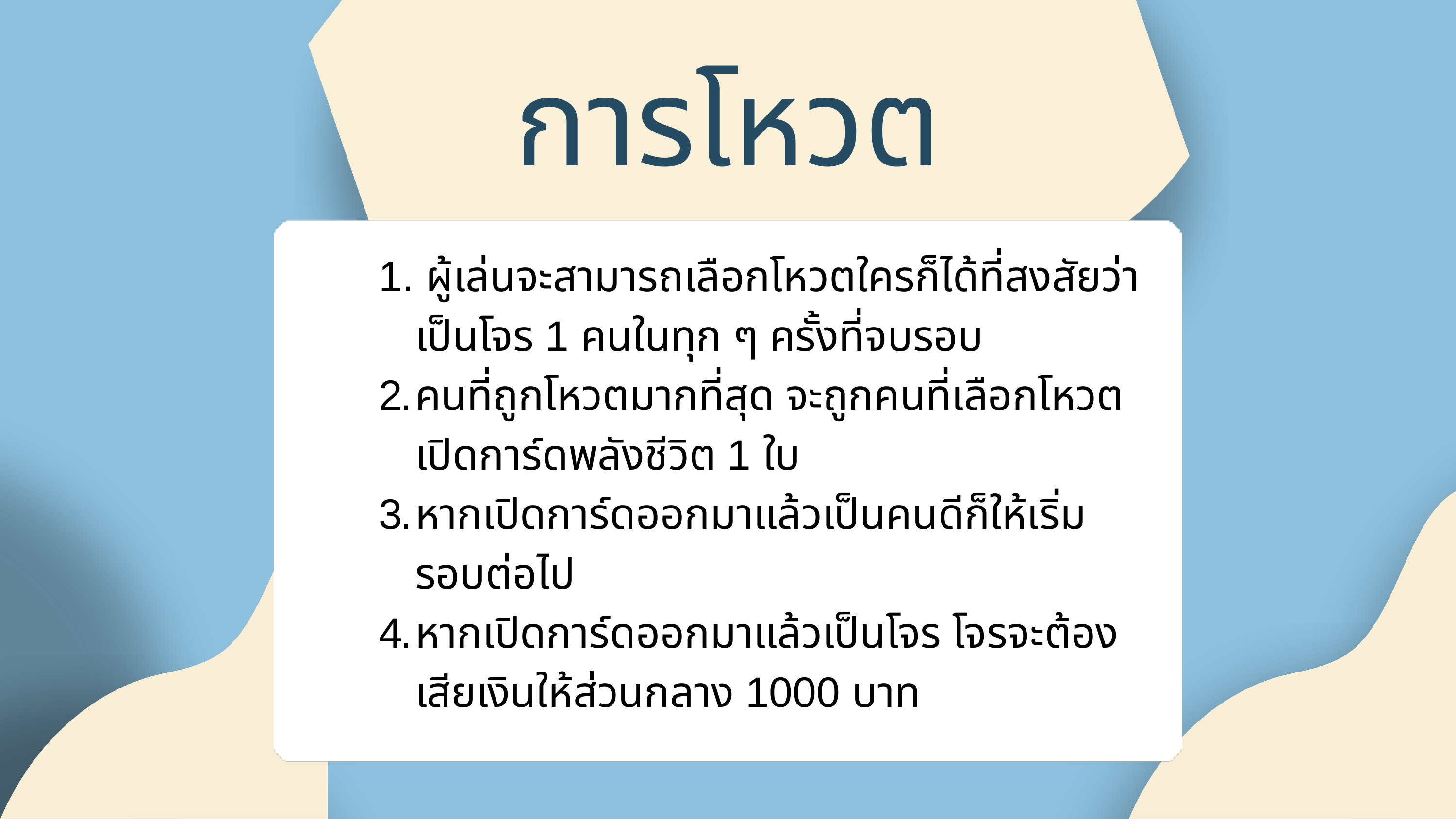

การโหวต

 ผู้เล่นจะสามารถเลือกโหวตใครก็ได้ที่สงสัยว่าเป็นโจร 1 คนในทุก ๆ ครั้งที่จบรอบ
คนที่ถูกโหวตมากที่สุด จะถูกคนที่เลือกโหวตเปิดการ์ดพลังชีวิต 1 ใบ
หากเปิดการ์ดออกมาแล้วเป็นคนดีก็ให้เริ่มรอบต่อไป
หากเปิดการ์ดออกมาแล้วเป็นโจร โจรจะต้องเสียเงินให้ส่วนกลาง 1000 บาท